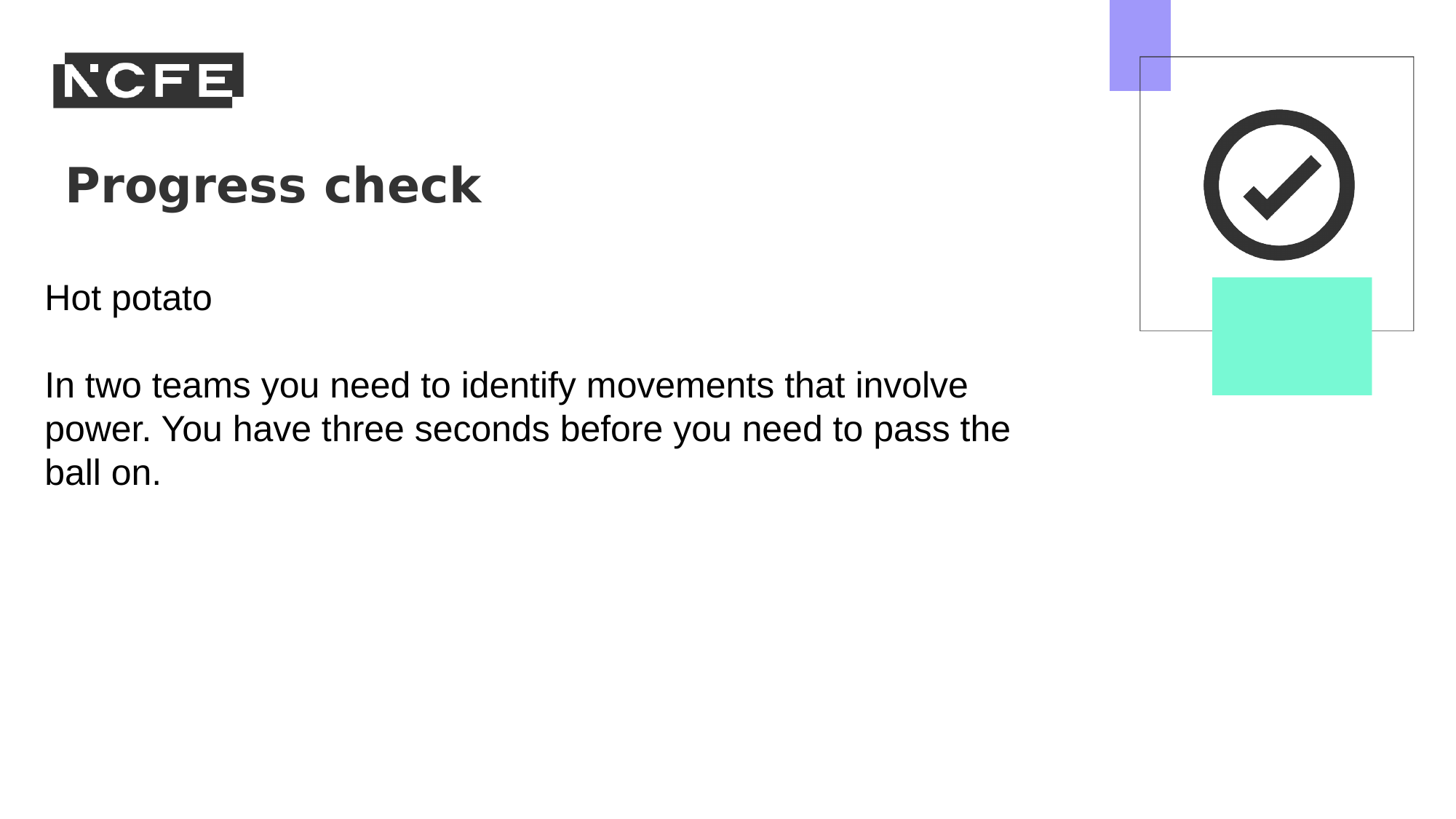

Hot potato

In two teams you need to identify movements that involve power. You have three seconds before you need to pass the ball on.